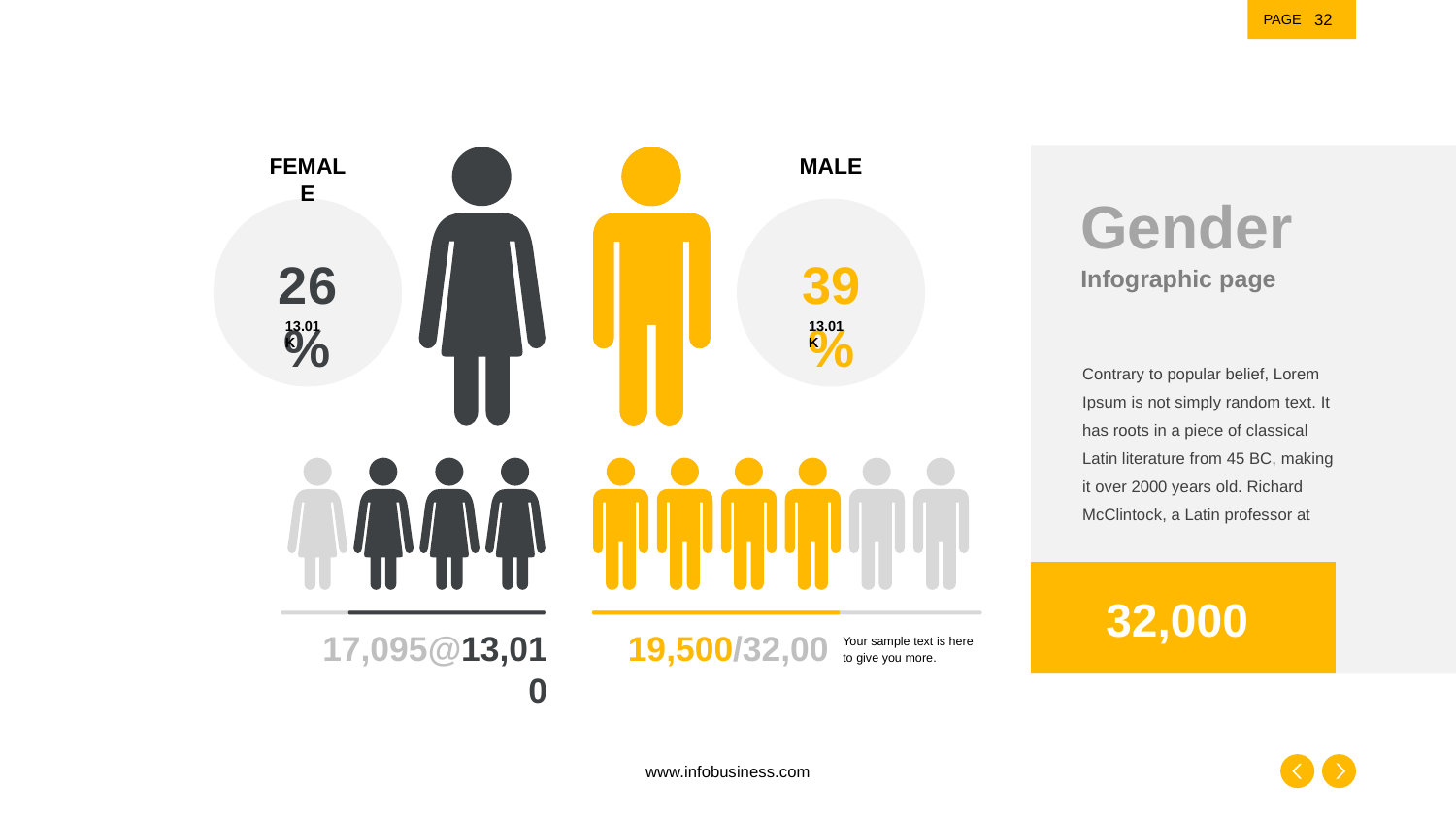

32

FEMALE

MALE

Gender
Infographic page
26%
13.01K
39%
13.01K
Contrary to popular belief, Lorem Ipsum is not simply random text. It has roots in a piece of classical Latin literature from 45 BC, making it over 2000 years old. Richard McClintock, a Latin professor at

32,000

17,095@13,010
19,500/32,00
Your sample text is here
to give you more.
www.infobusiness.com